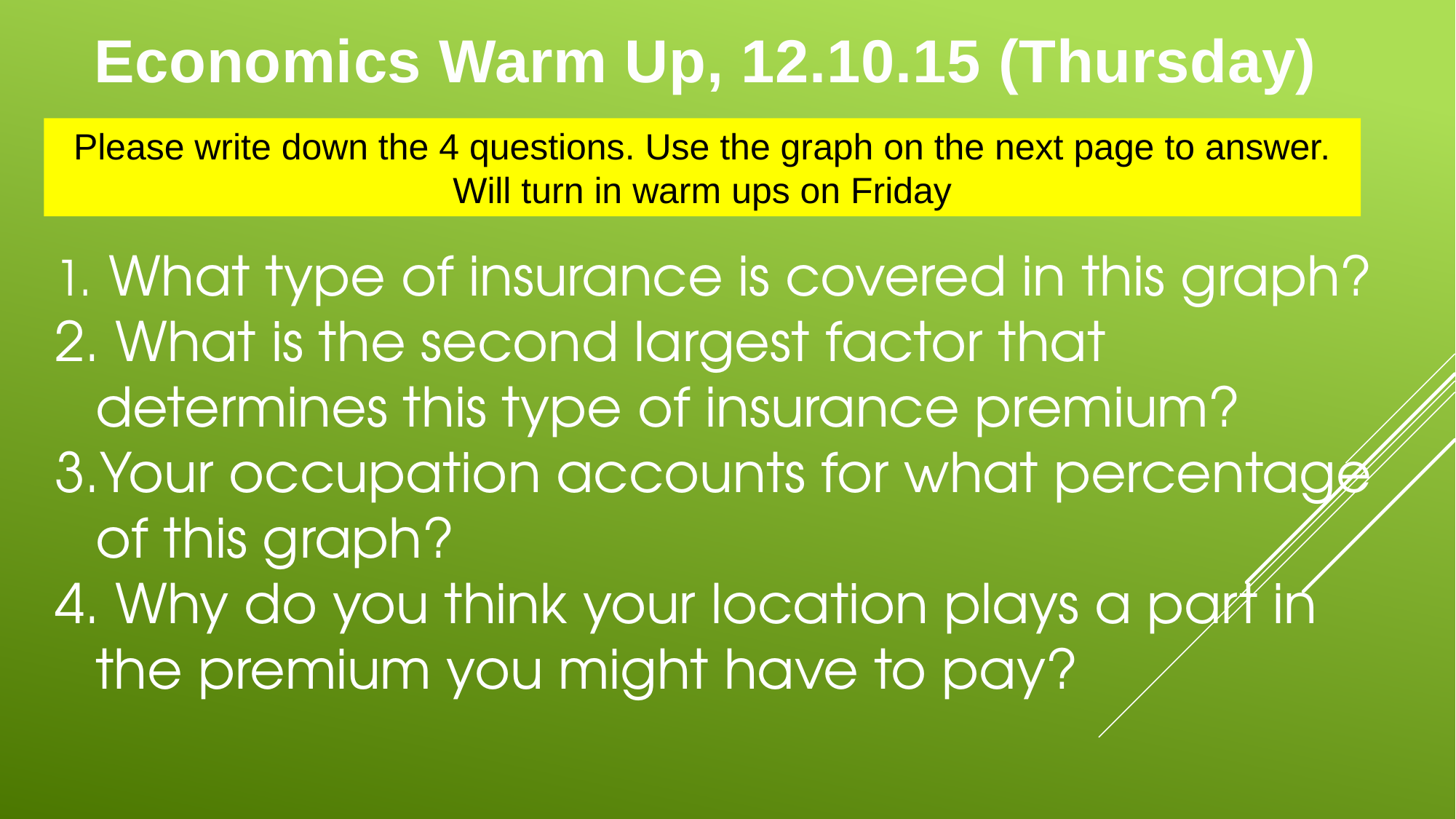

Economics Warm Up, 12.10.15 (Thursday)
Please write down the 4 questions. Use the graph on the next page to answer. Will turn in warm ups on Friday
 What type of insurance is covered in this graph?
 What is the second largest factor that determines this type of insurance premium?
Your occupation accounts for what percentage of this graph?
 Why do you think your location plays a part in the premium you might have to pay?